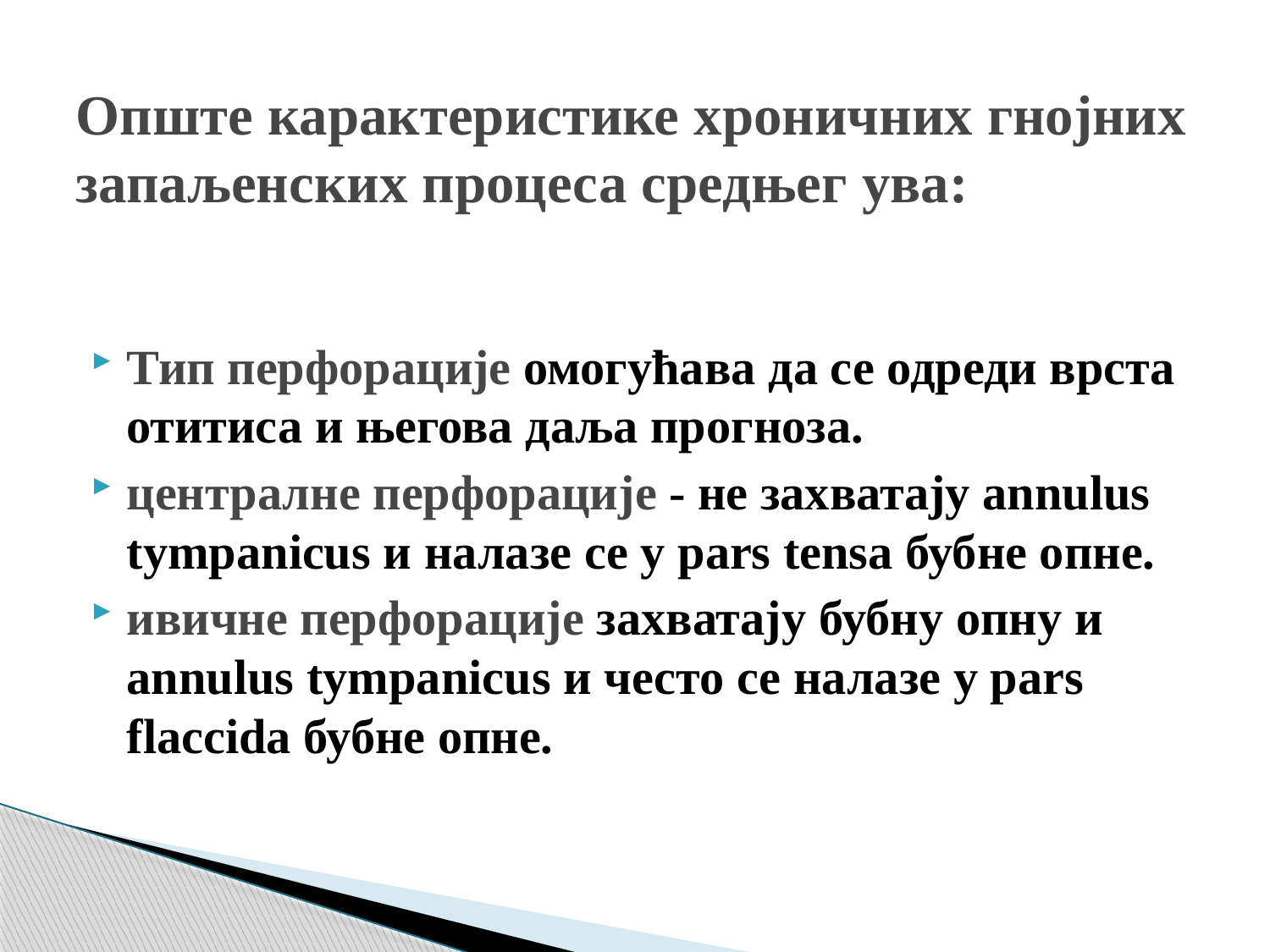

# Опште карактеристике хроничних гнојних запаљенских процеса средњег ува:

Тип перфорације омогућава да се одреди врста отитиса и његова даља прогноза.
централне перфорације - не захватају annulus tympanicus и налазе се у pars tensa бубне опне.
ивичне перфорације захватају бубну опну и annulus tympanicus и често се налазе у pars flaccida бубне опне.